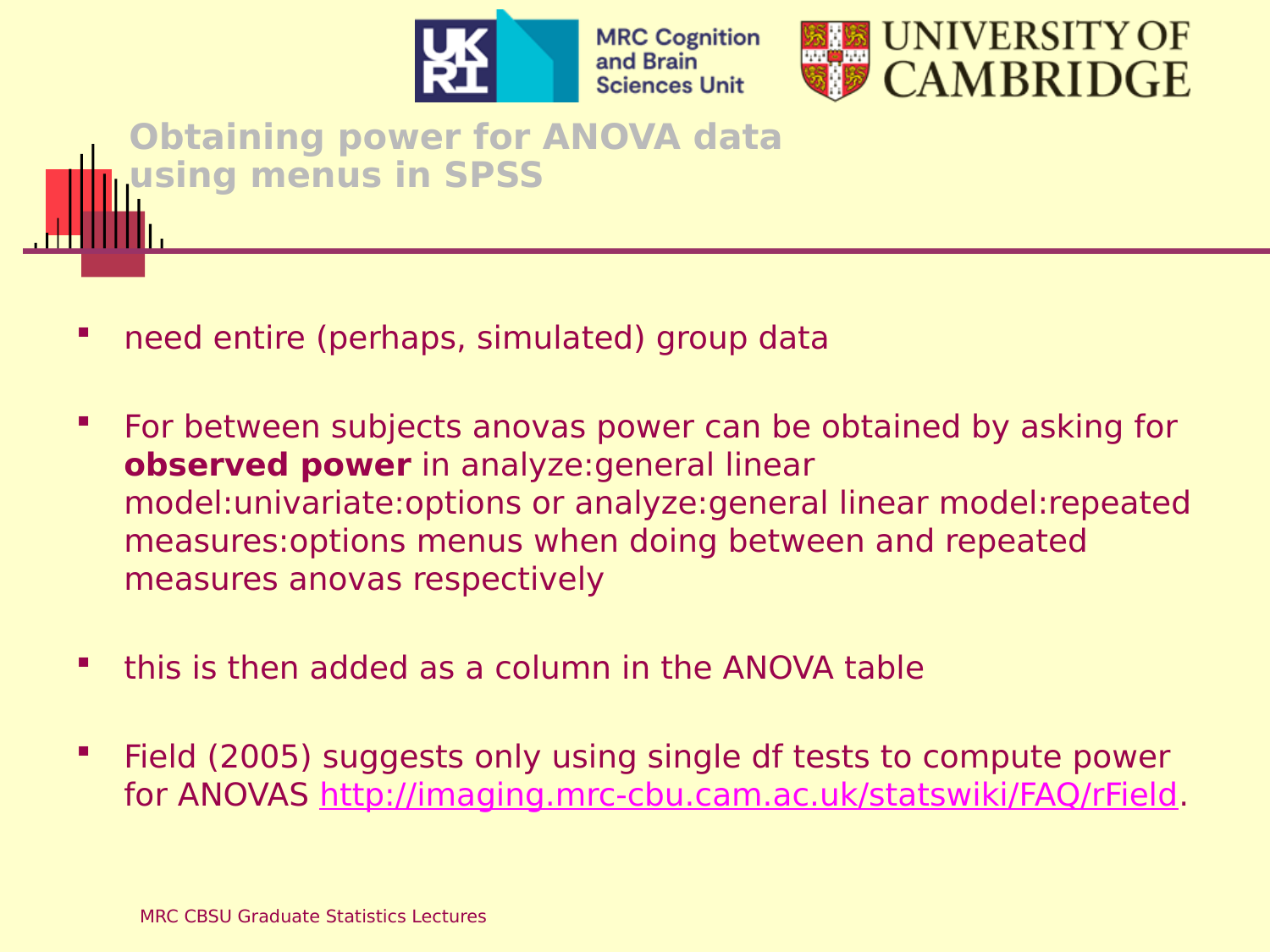

# Obtaining power for ANOVA data using menus in SPSS

need entire (perhaps, simulated) group data

For between subjects anovas power can be obtained by asking for observed power in analyze:general linear model:univariate:options or analyze:general linear model:repeated measures:options menus when doing between and repeated measures anovas respectively

this is then added as a column in the ANOVA table

Field (2005) suggests only using single df tests to compute power for ANOVAS http://imaging.mrc-cbu.cam.ac.uk/statswiki/FAQ/rField.
MRC CBSU Graduate Statistics Lectures